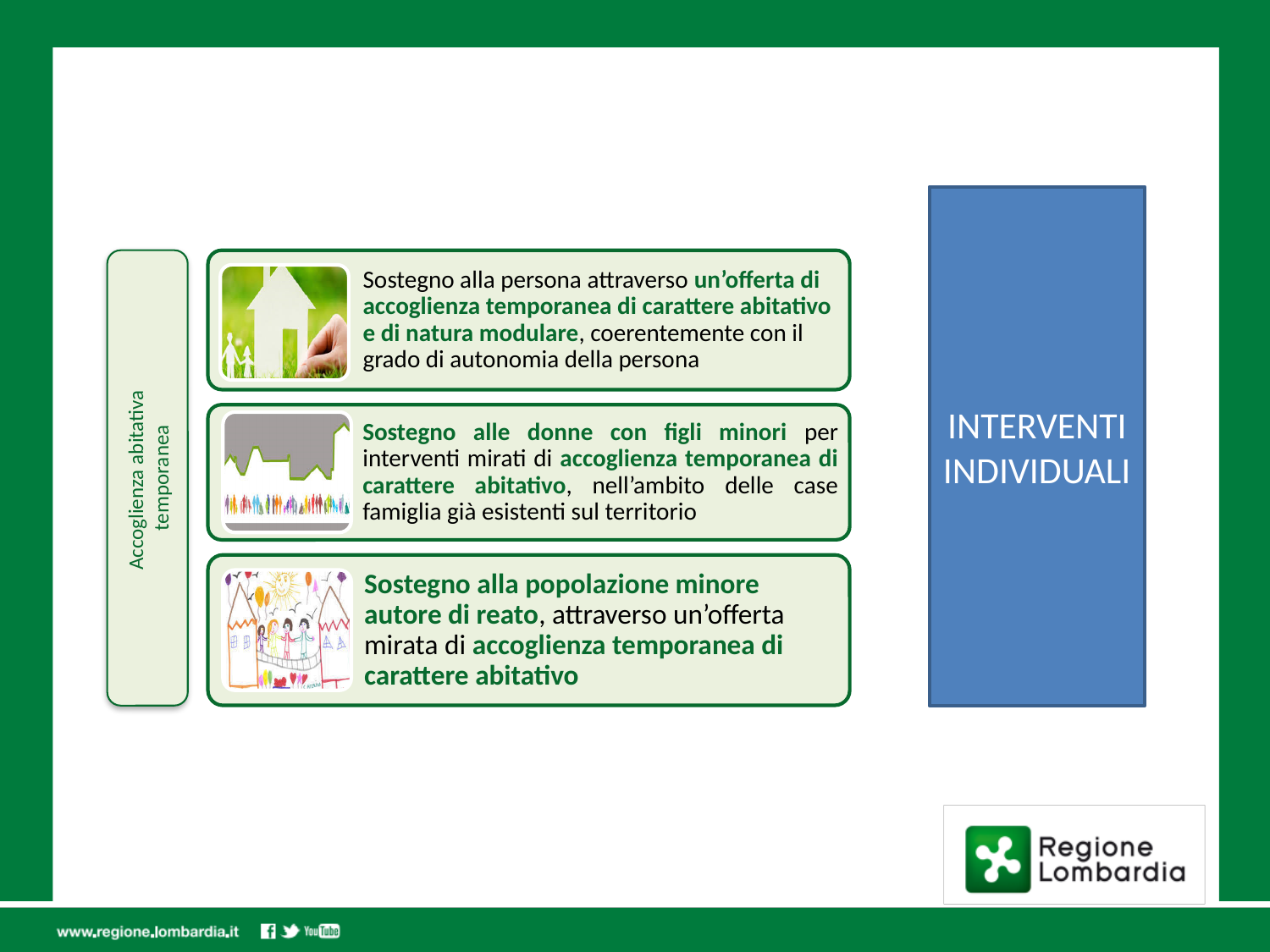

INTERVENTI INDIVIDUALI

Accoglienza abitativa
temporanea

Sostegno alla persona attraverso un’offerta di accoglienza temporanea di carattere abitativo e di natura modulare, coerentemente con il grado di autonomia della persona
Sostegno alle donne con figli minori per interventi mirati di accoglienza temporanea di carattere abitativo, nell’ambito delle case famiglia già esistenti sul territorio
Sostegno alla popolazione minore autore di reato, attraverso un’offerta mirata di accoglienza temporanea di carattere abitativo